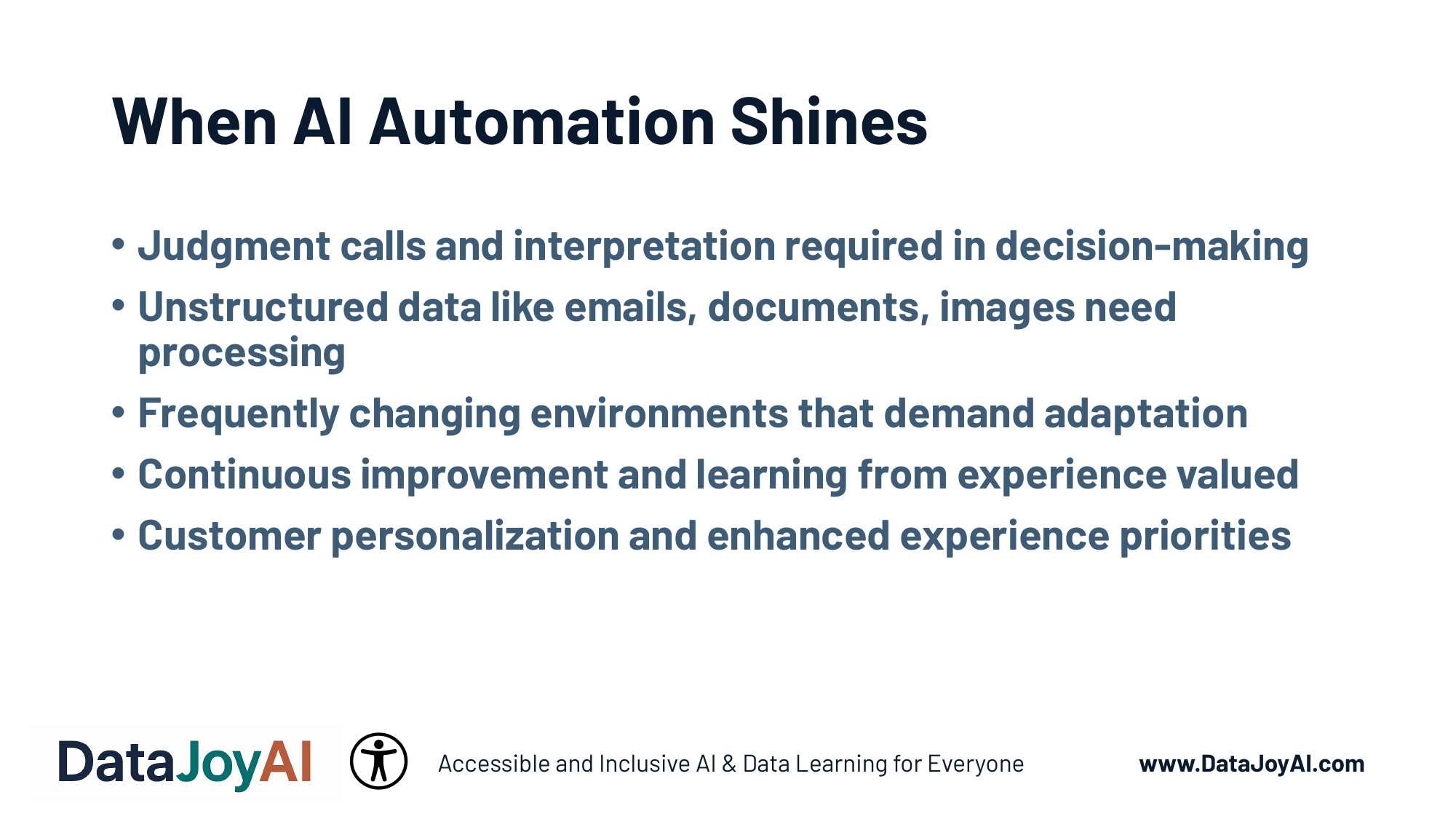

# When AI Automation Shines
Judgment calls and interpretation required in decision-making
Unstructured data like emails, documents, images need processing
Frequently changing environments that demand adaptation
Continuous improvement and learning from experience valued
Customer personalization and enhanced experience priorities